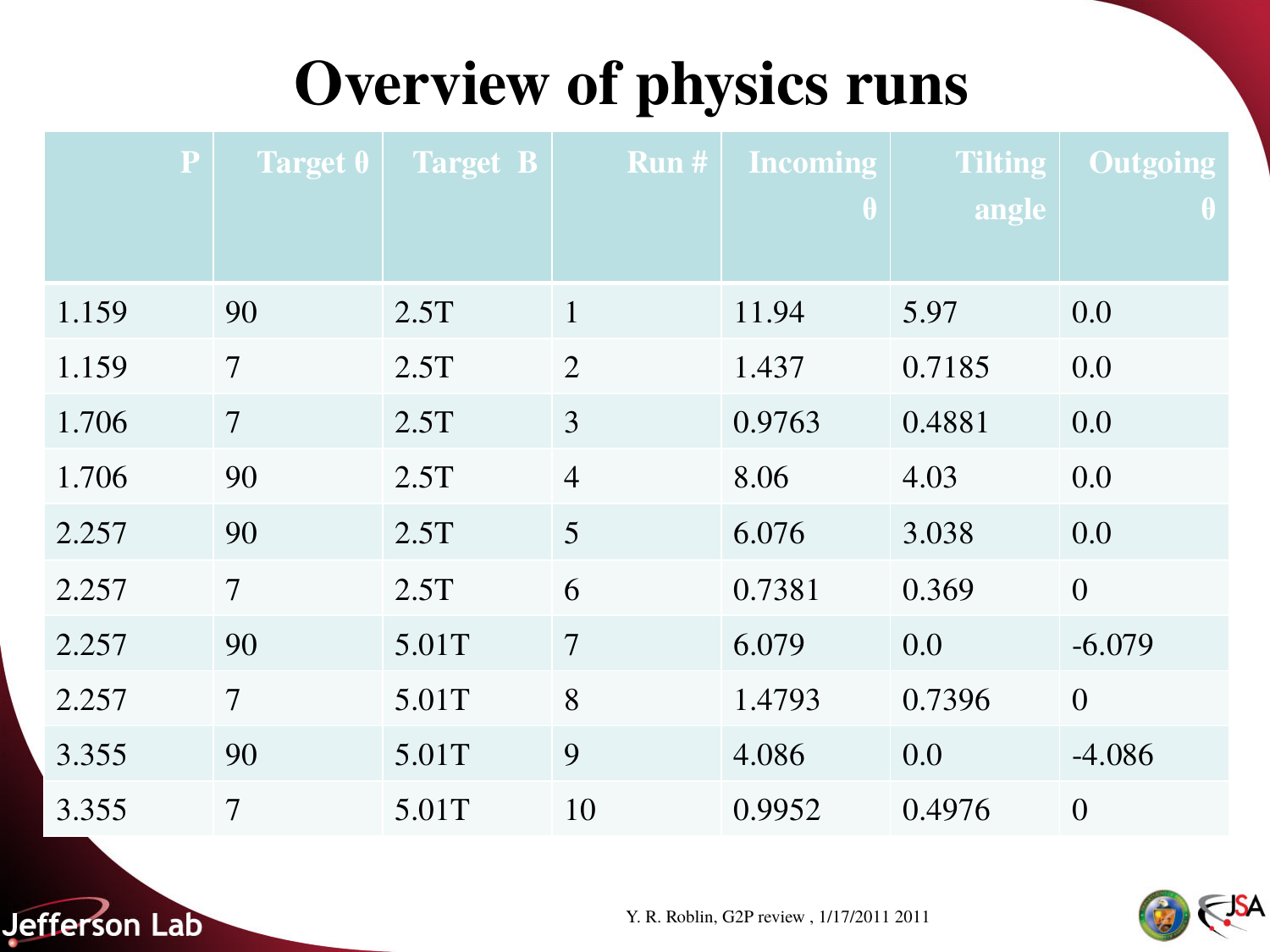

# Overview of physics runs
| P | Target θ | Target B | Run # | Incoming θ | Tilting angle | Outgoing θ |
| --- | --- | --- | --- | --- | --- | --- |
| 1.159 | 90 | 2.5T | 1 | 11.94 | 5.97 | 0.0 |
| 1.159 | 7 | 2.5T | 2 | 1.437 | 0.7185 | 0.0 |
| 1.706 | 7 | 2.5T | 3 | 0.9763 | 0.4881 | 0.0 |
| 1.706 | 90 | 2.5T | 4 | 8.06 | 4.03 | 0.0 |
| 2.257 | 90 | 2.5T | 5 | 6.076 | 3.038 | 0.0 |
| 2.257 | 7 | 2.5T | 6 | 0.7381 | 0.369 | 0 |
| 2.257 | 90 | 5.01T | 7 | 6.079 | 0.0 | -6.079 |
| 2.257 | 7 | 5.01T | 8 | 1.4793 | 0.7396 | 0 |
| 3.355 | 90 | 5.01T | 9 | 4.086 | 0.0 | -4.086 |
| 3.355 | 7 | 5.01T | 10 | 0.9952 | 0.4976 | 0 |